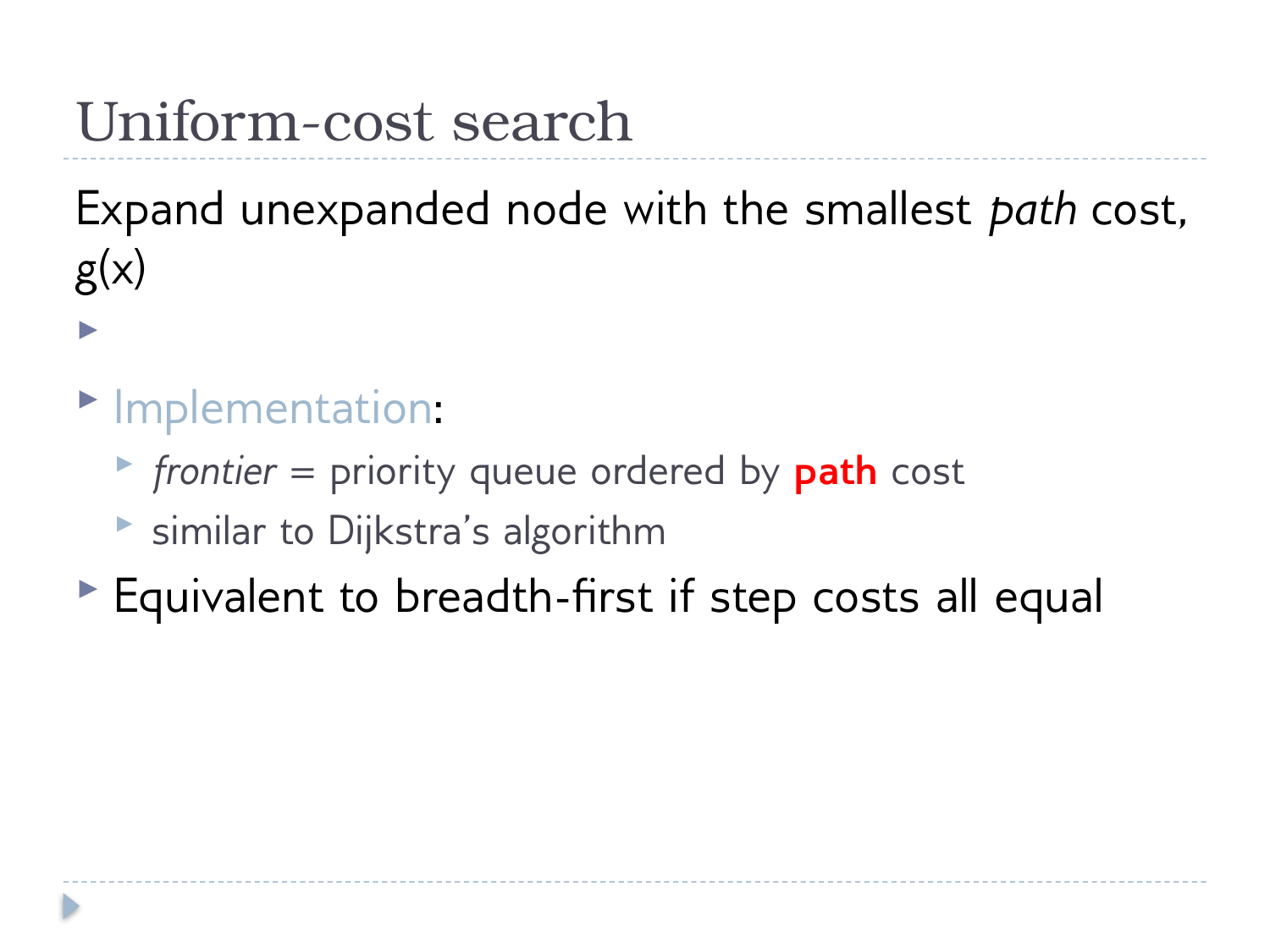

# Uniform-cost search
Expand unexpanded node with the smallest path cost, g(x)

Implementation:
frontier = priority queue ordered by path cost
similar to Dijkstra’s algorithm
Equivalent to breadth-first if step costs all equal